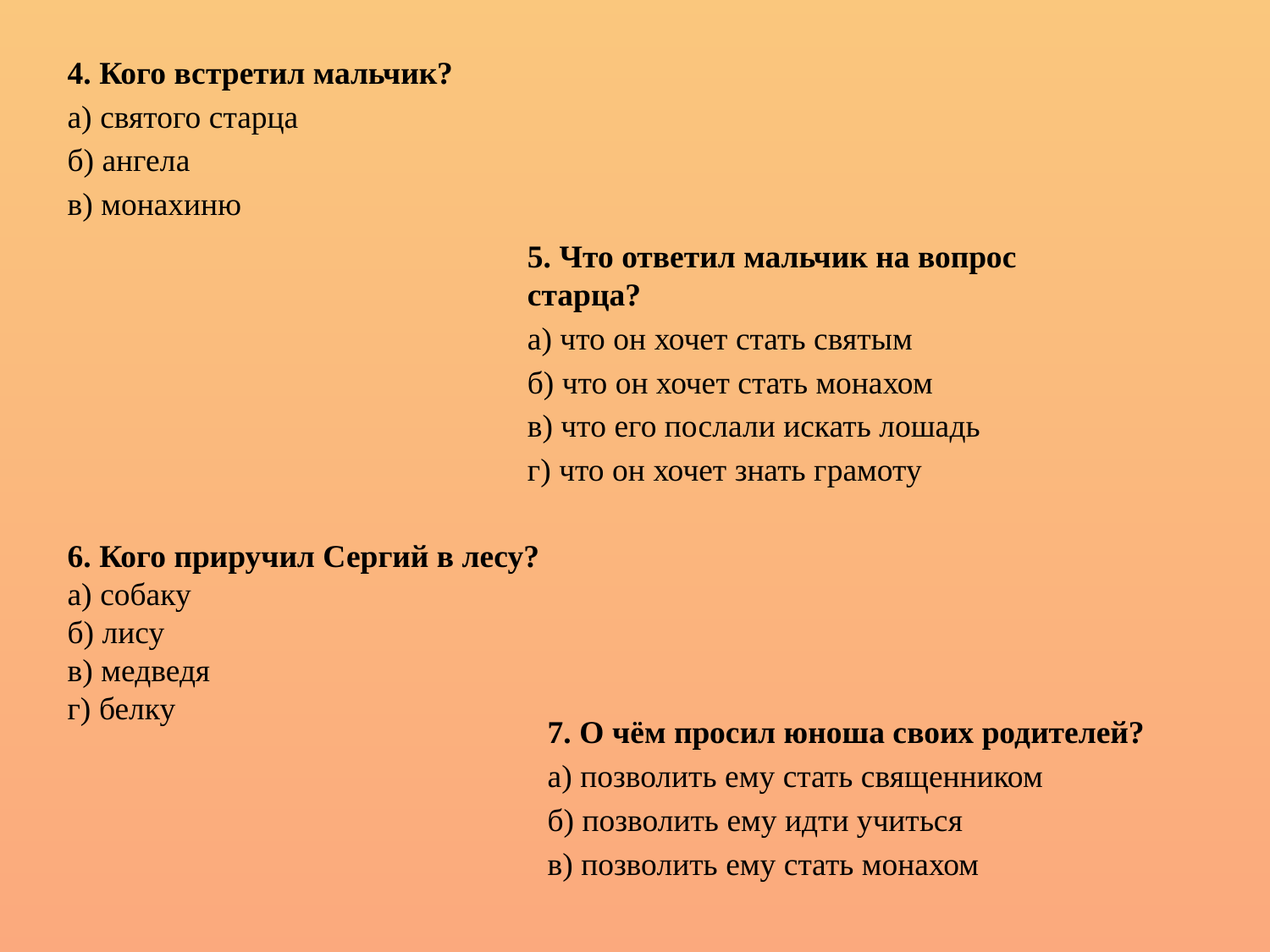

4. Кого встретил мальчик?
а) святого старца
б) ангела
в) монахиню
5. Что ответил мальчик на вопрос старца?
а) что он хочет стать святым
б) что он хочет стать монахом
в) что его послали искать лошадь
г) что он хочет знать грамоту

6. Кого приручил Сергий в лесу?
а) собаку
б) лису
в) медведя
г) белку
7. О чём просил юноша своих родителей?
а) позволить ему стать священником
б) позволить ему идти учиться
в) позволить ему стать монахом